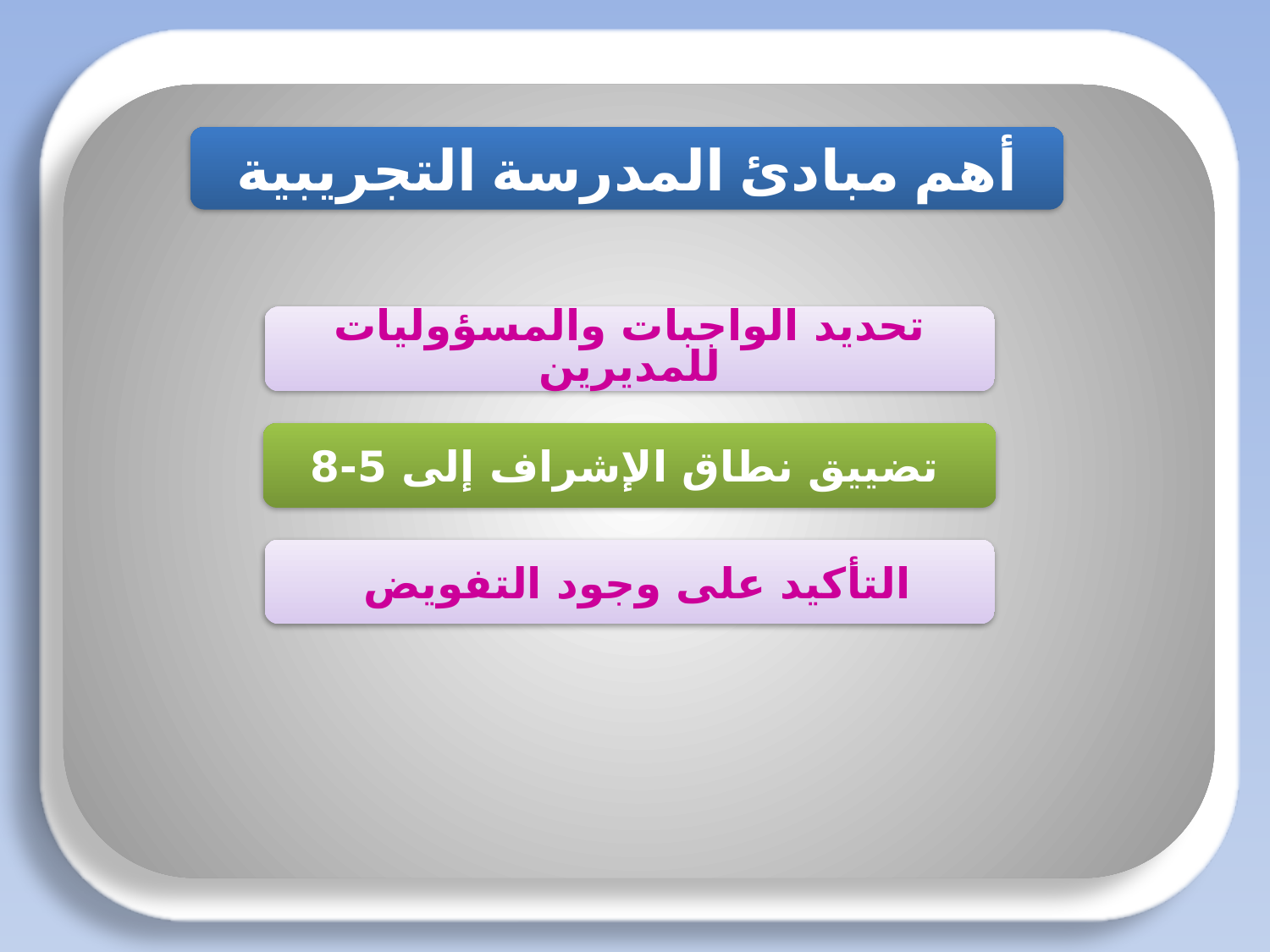

أهم مبادئ المدرسة التجريبية
#
تحديد الواجبات والمسؤوليات للمديرين

تضييق نطاق الإشراف إلى 5-8

التأكيد على وجود التفويض
اعداد / أ. غادة الرشيد